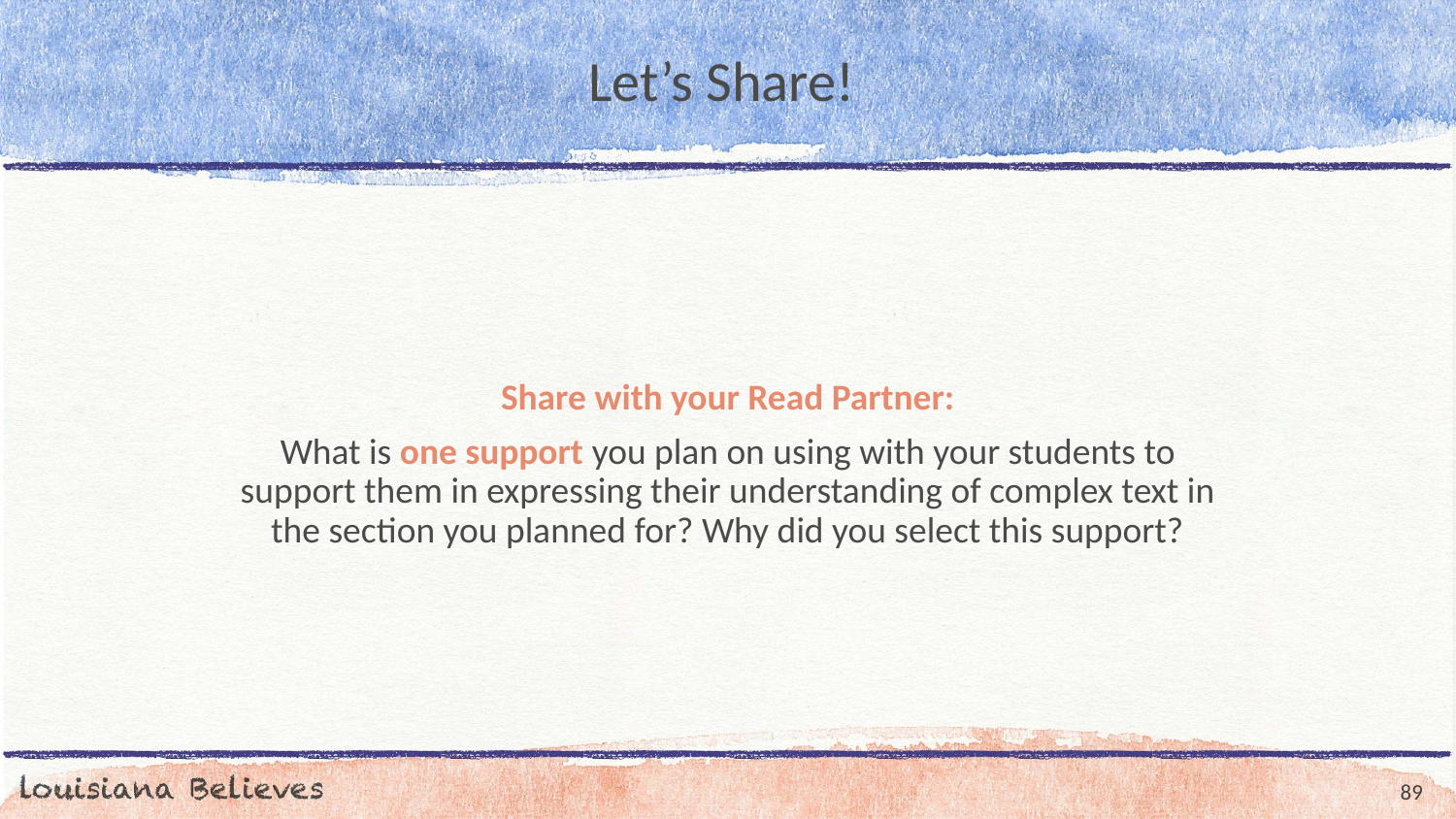

# Let’s Share!
Share with your Read Partner:
What is one support you plan on using with your students to support them in expressing their understanding of complex text in the section you planned for? Why did you select this support?